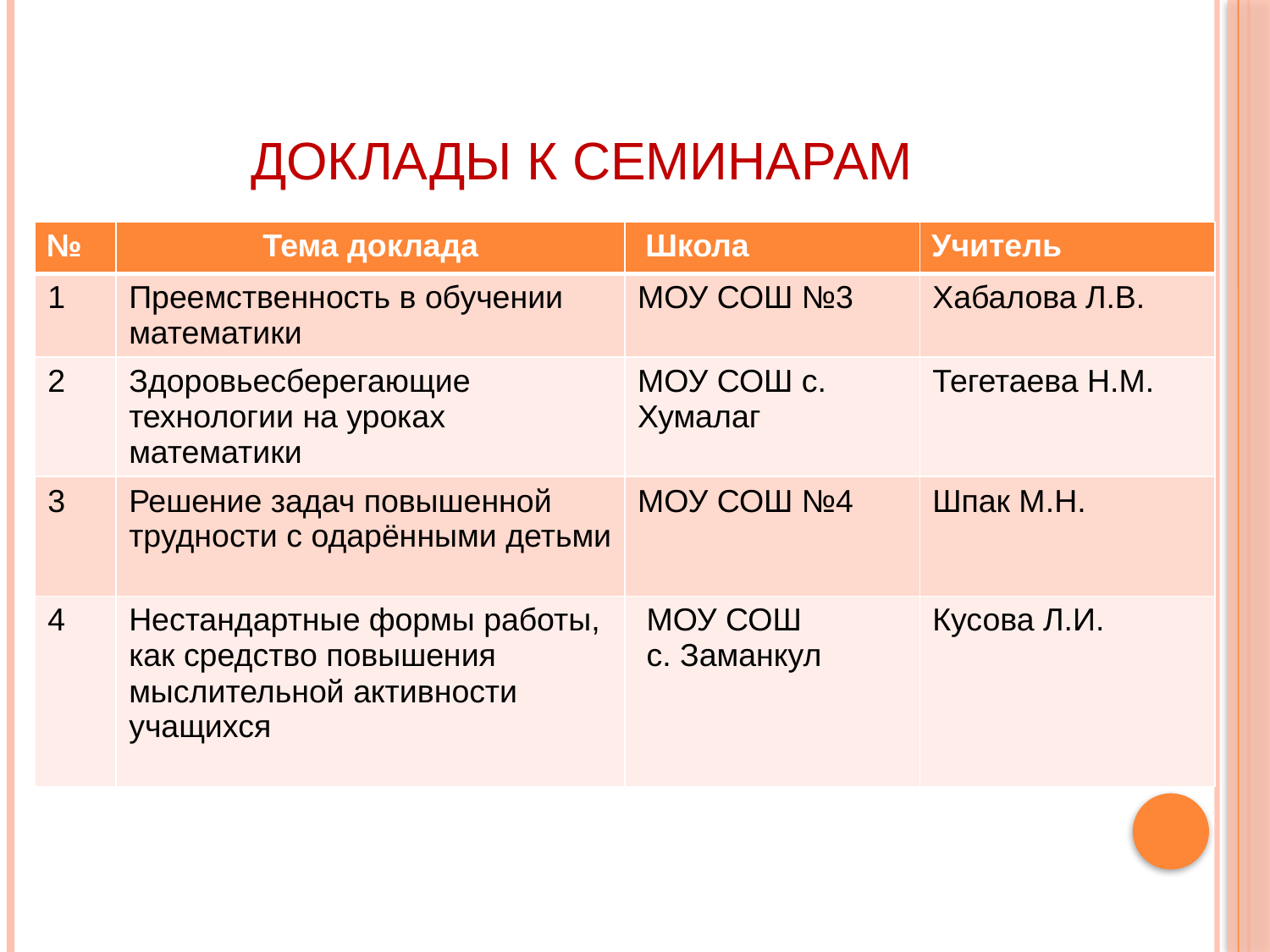

# Доклады к семинарам
| № | Тема доклада | Школа | Учитель |
| --- | --- | --- | --- |
| 1 | Преемственность в обучении математики | МОУ СОШ №3 | Хабалова Л.В. |
| 2 | Здоровьесберегающие технологии на уроках математики | МОУ СОШ с. Хумалаг | Тегетаева Н.М. |
| 3 | Решение задач повышенной трудности с одарёнными детьми | МОУ СОШ №4 | Шпак М.Н. |
| 4 | Нестандартные формы работы, как средство повышения мыслительной активности учащихся | МОУ СОШ с. Заманкул | Кусова Л.И. |